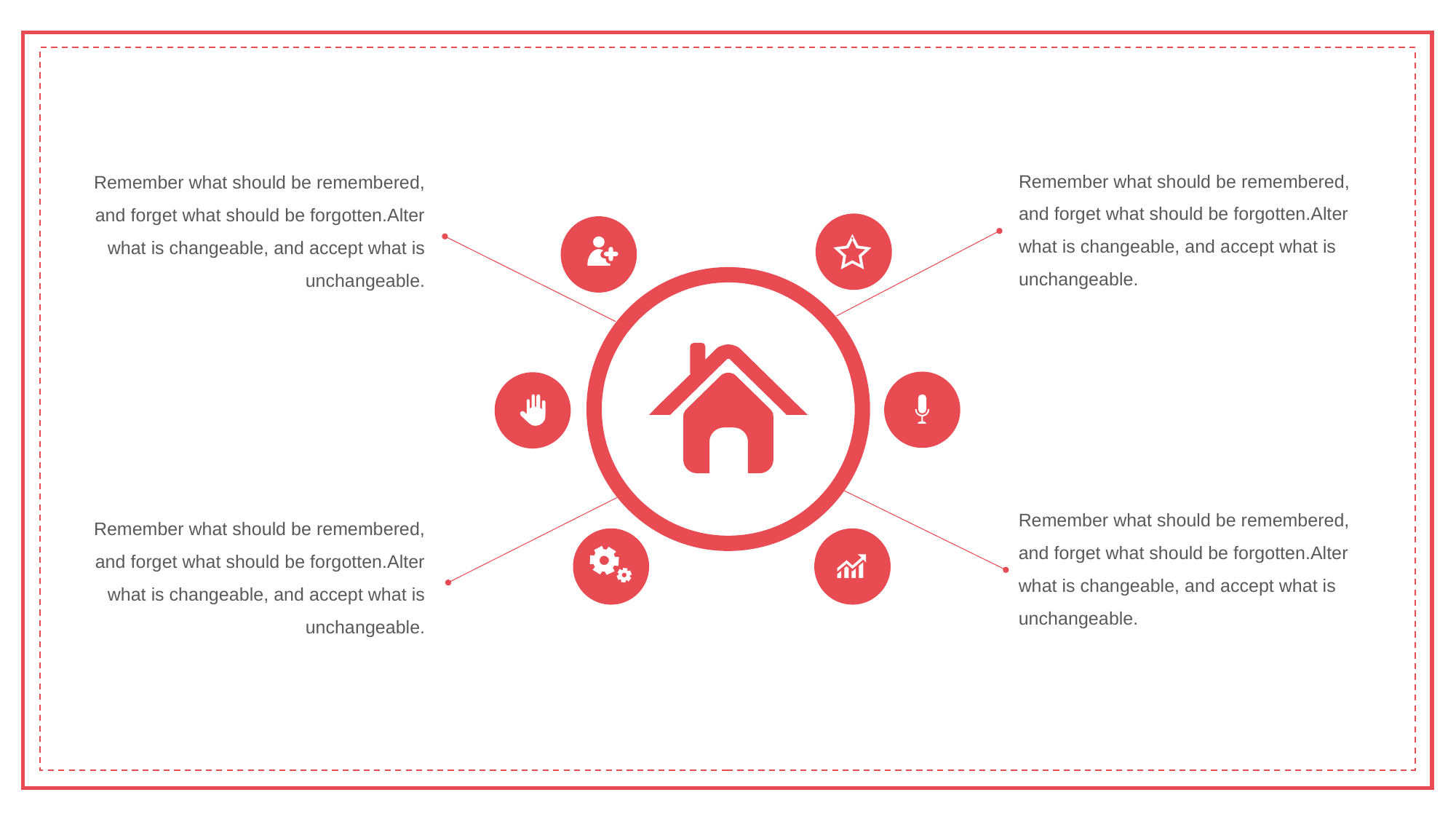

Remember what should be remembered, and forget what should be forgotten.Alter what is changeable, and accept what is unchangeable.
Remember what should be remembered, and forget what should be forgotten.Alter what is changeable, and accept what is unchangeable.

Remember what should be remembered, and forget what should be forgotten.Alter what is changeable, and accept what is unchangeable.
Remember what should be remembered, and forget what should be forgotten.Alter what is changeable, and accept what is unchangeable.